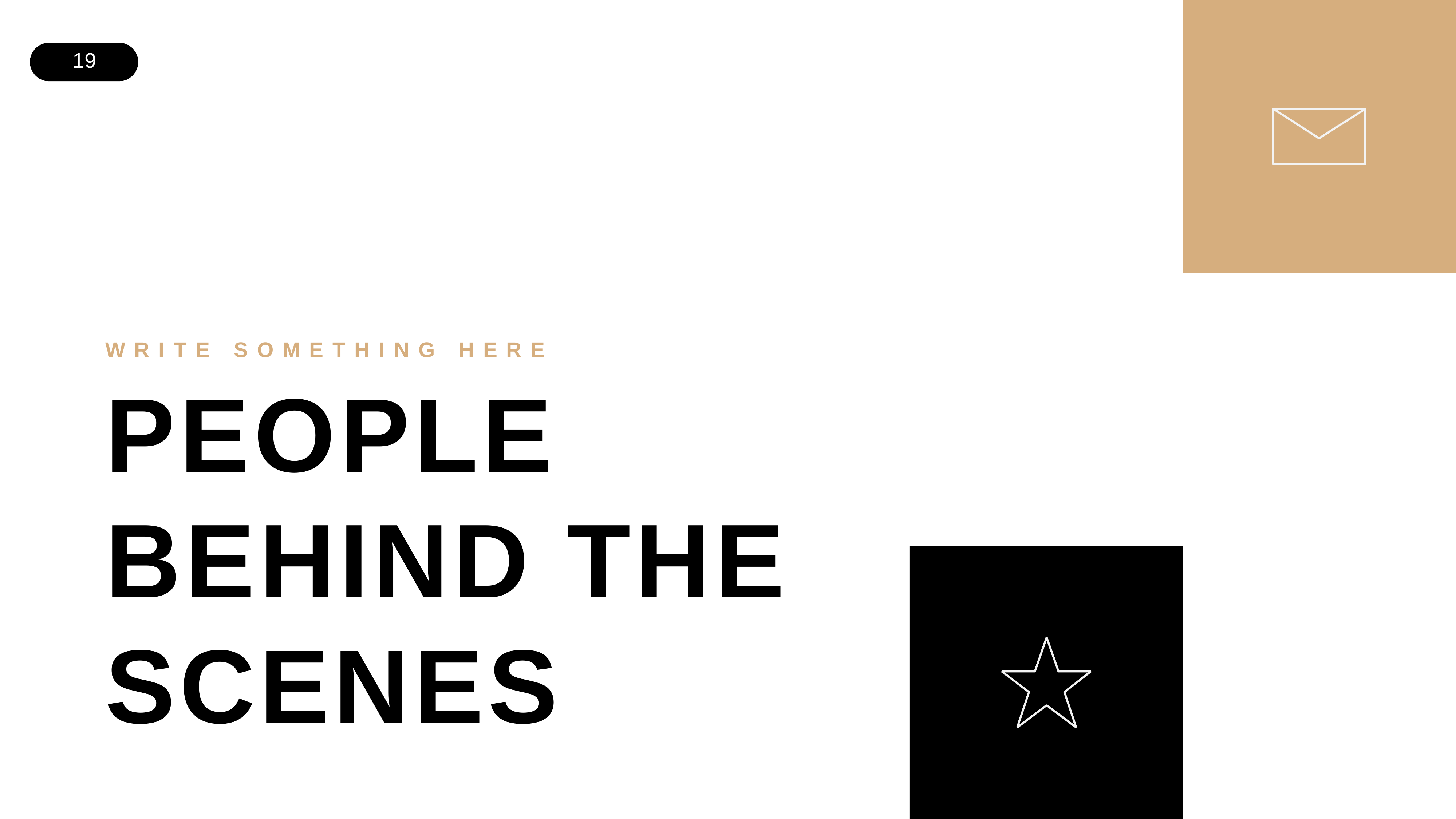

WRITE SOMETHING HERE
PEOPLE BEHIND THE SCENES